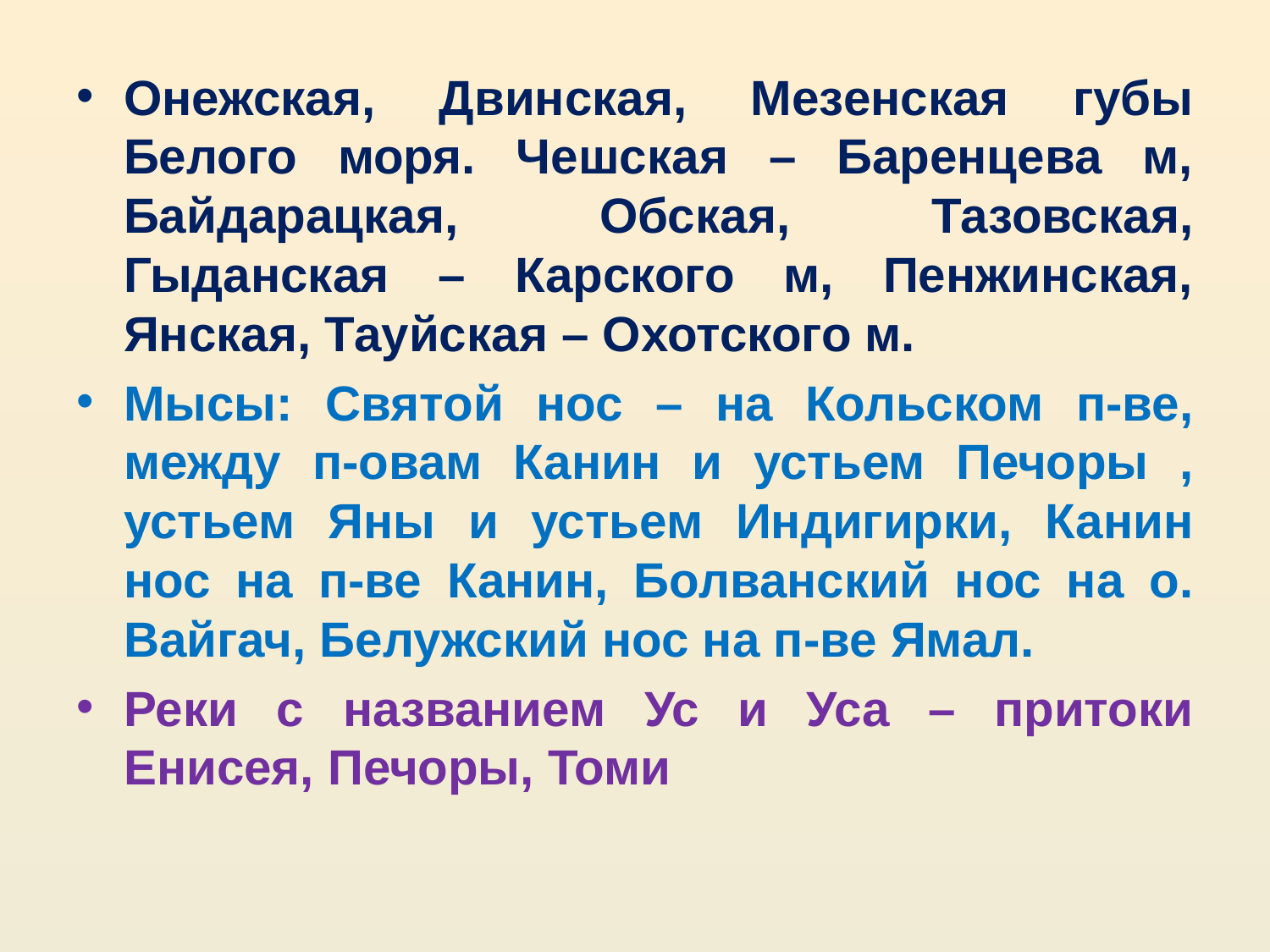

#
Онежская, Двинская, Мезенская губы Белого моря. Чешская – Баренцева м, Байдарацкая, Обская, Тазовская, Гыданская – Карского м, Пенжинская, Янская, Тауйская – Охотского м.
Мысы: Святой нос – на Кольском п-ве, между п-овам Канин и устьем Печоры , устьем Яны и устьем Индигирки, Канин нос на п-ве Канин, Болванский нос на о. Вайгач, Белужский нос на п-ве Ямал.
Реки с названием Ус и Уса – притоки Енисея, Печоры, Томи